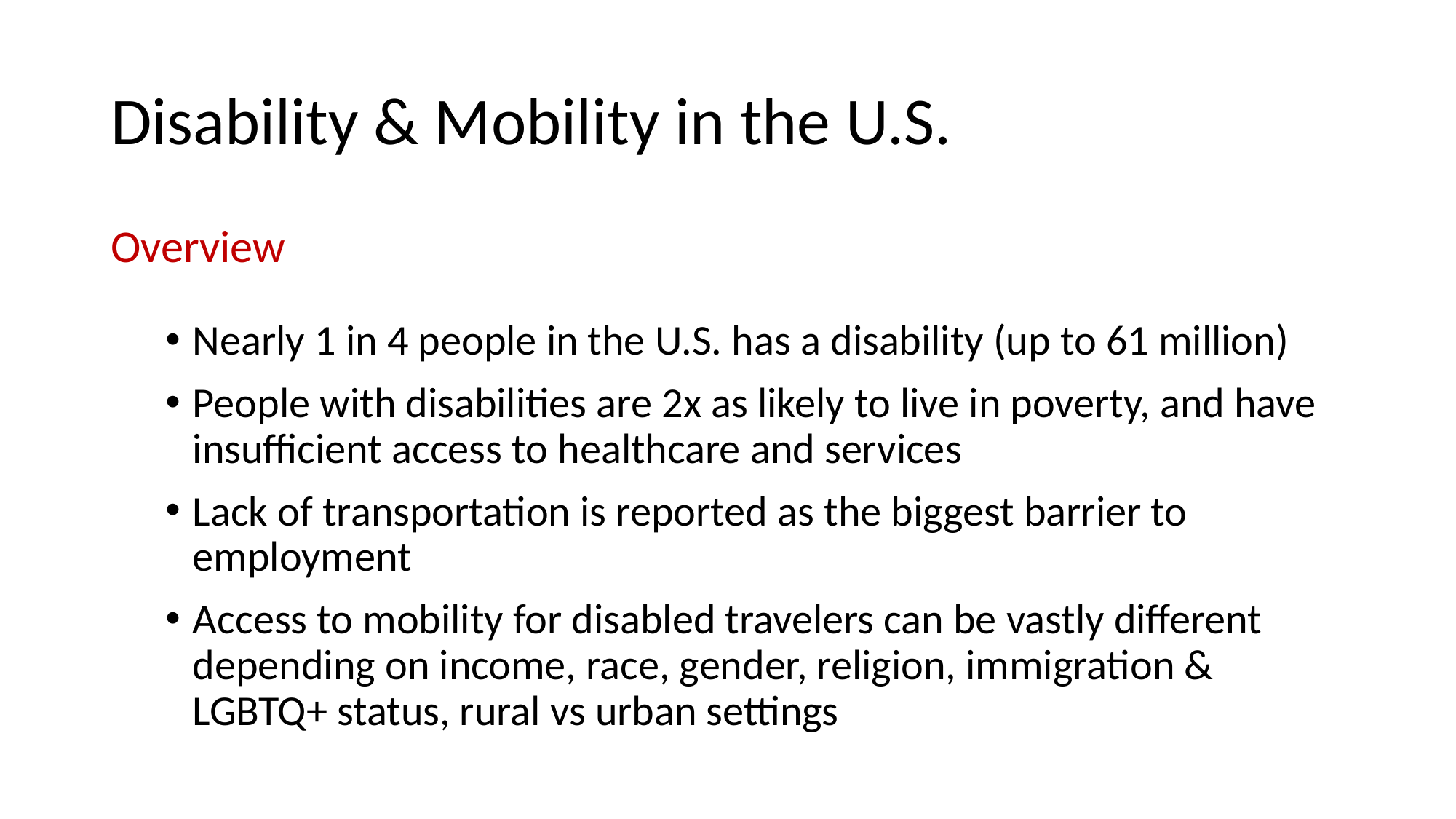

# Disability & Mobility in the U.S.
Overview

Nearly 1 in 4 people in the U.S. has a disability (up to 61 million)
People with disabilities are 2x as likely to live in poverty, and have insufficient access to healthcare and services
Lack of transportation is reported as the biggest barrier to employment
Access to mobility for disabled travelers can be vastly different depending on income, race, gender, religion, immigration & LGBTQ+ status, rural vs urban settings